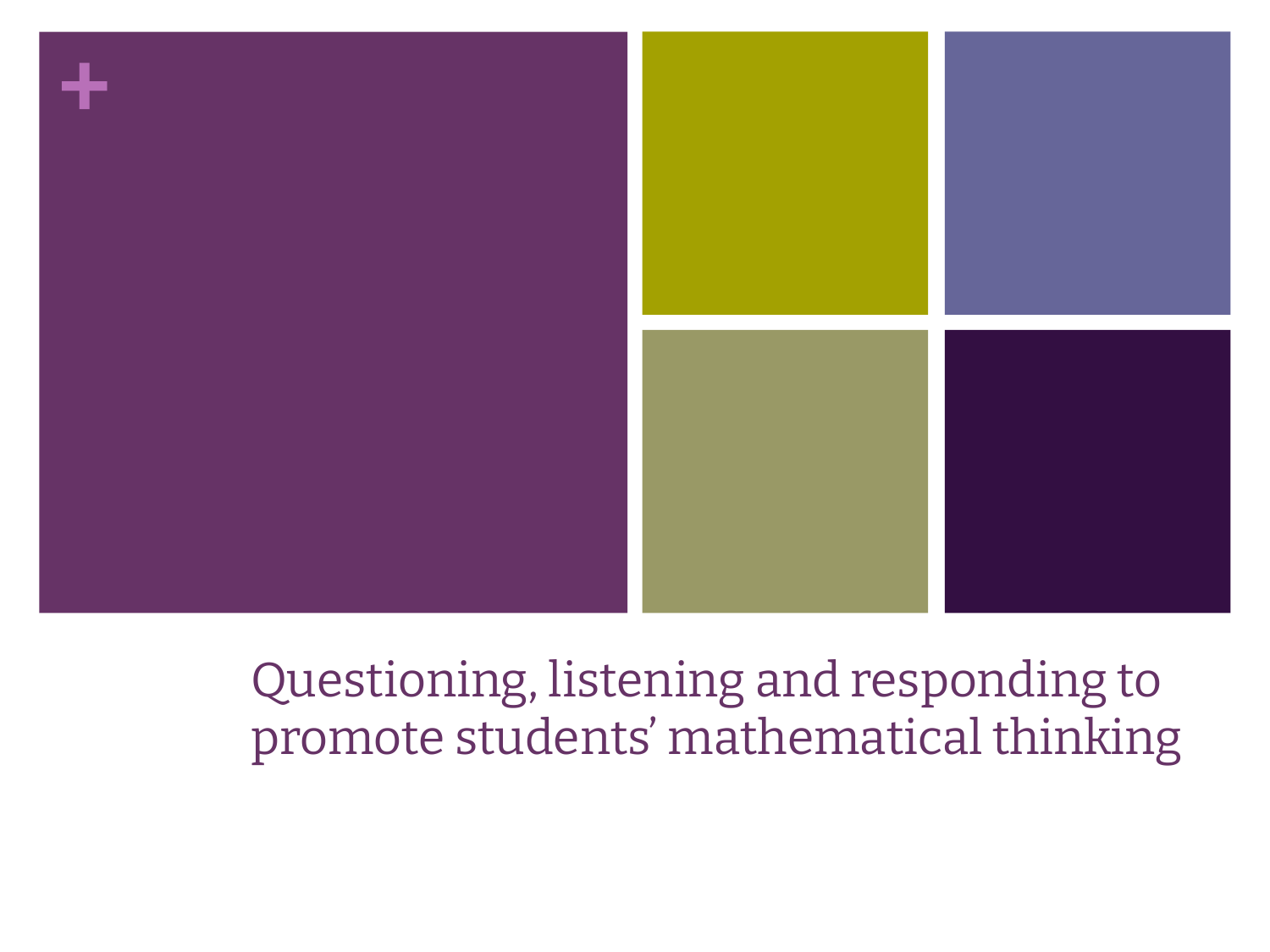

# Questioning, listening and responding to promote students’ mathematical thinking